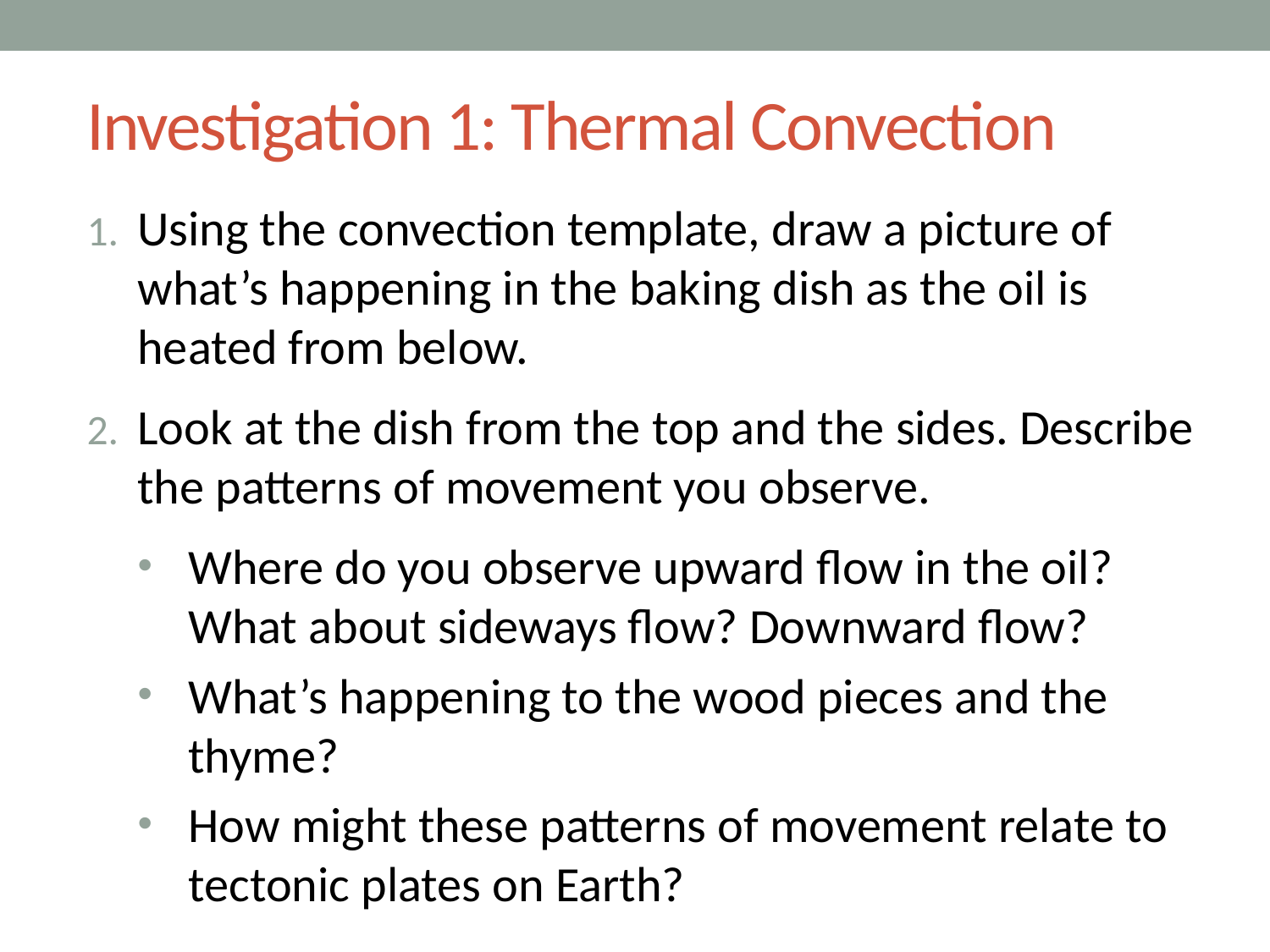

# Investigation 1: Thermal Convection
Using the convection template, draw a picture of what’s happening in the baking dish as the oil is heated from below.
Look at the dish from the top and the sides. Describe the patterns of movement you observe.
Where do you observe upward flow in the oil? What about sideways flow? Downward flow?
What’s happening to the wood pieces and the thyme?
How might these patterns of movement relate to tectonic plates on Earth?